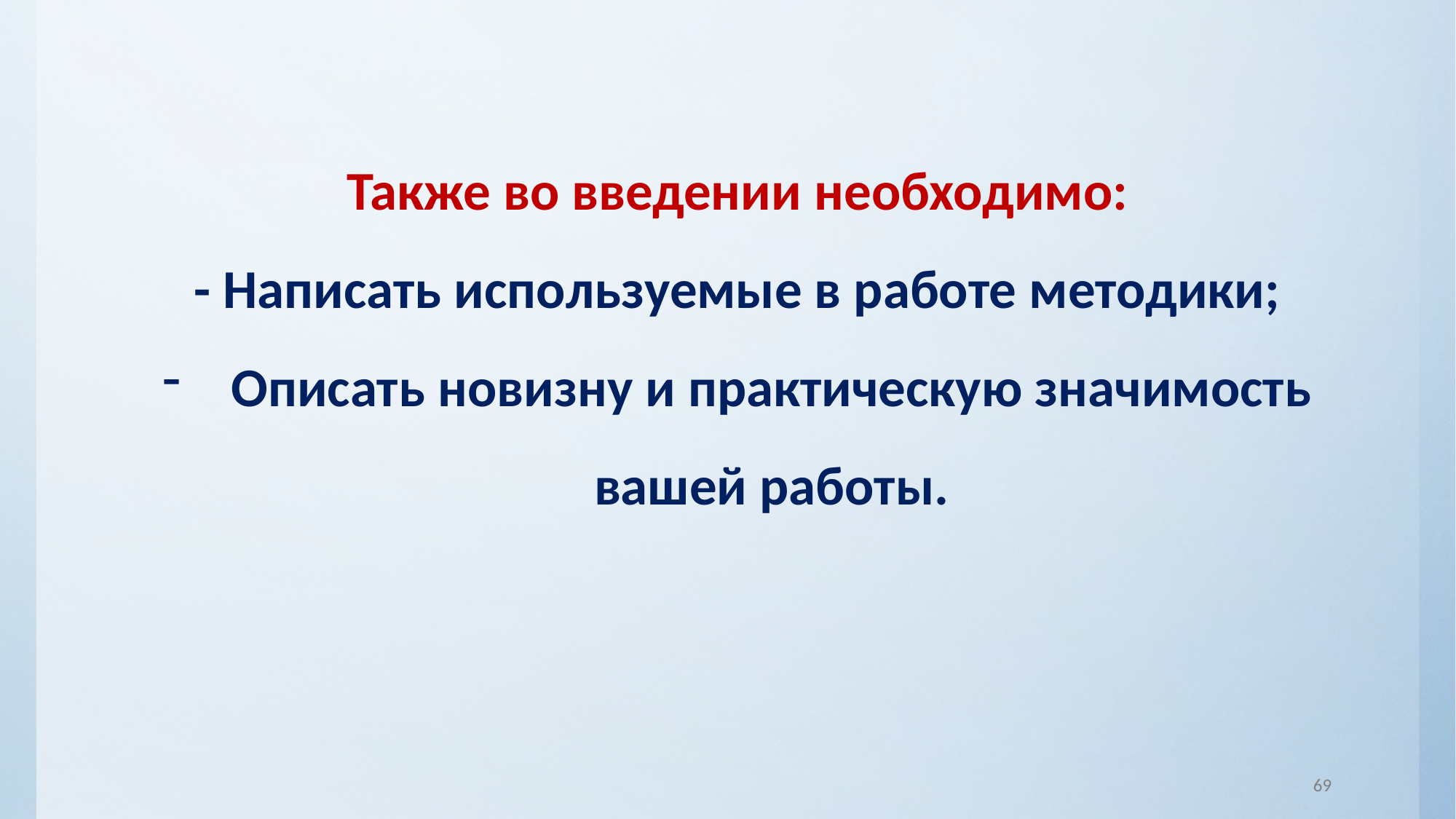

Также во введении необходимо:
- Написать используемые в работе методики;
Описать новизну и практическую значимость вашей работы.
69